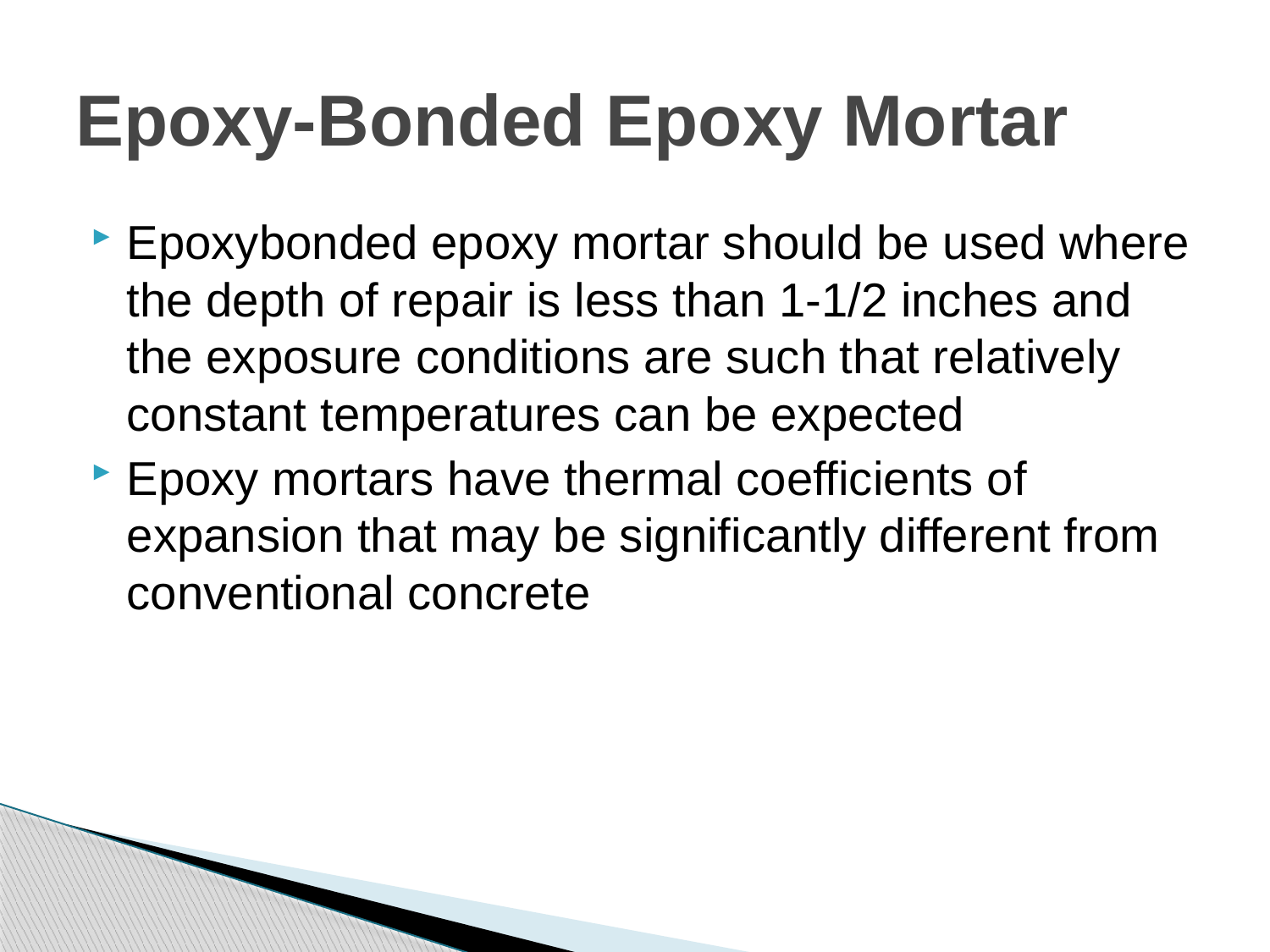

# Epoxy-Bonded Epoxy Mortar
Epoxybonded epoxy mortar should be used where the depth of repair is less than 1-1/2 inches and the exposure conditions are such that relatively constant temperatures can be expected
Epoxy mortars have thermal coefficients of expansion that may be significantly different from conventional concrete